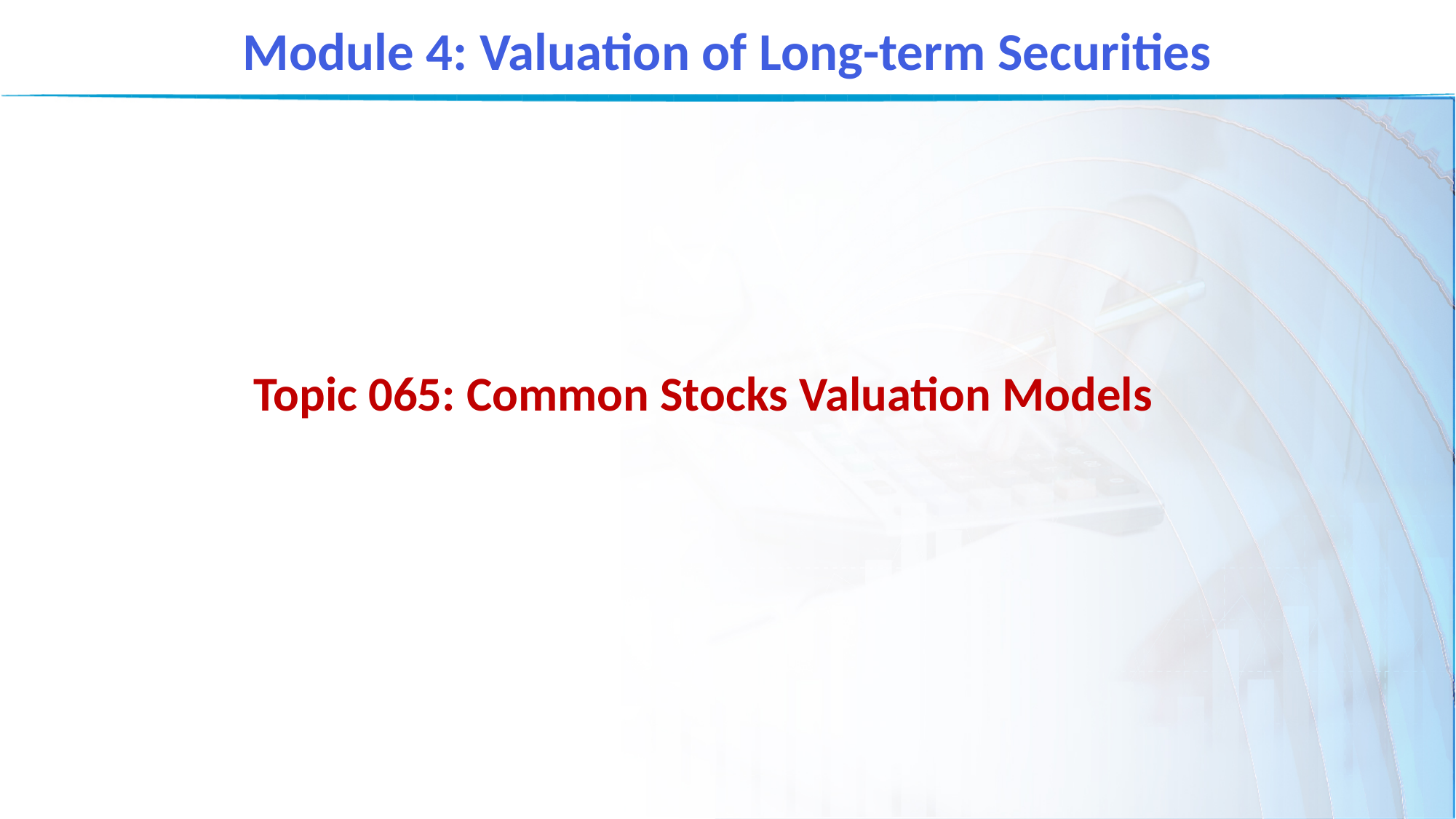

Module 4: Valuation of Long-term Securities
Topic 065: Common Stocks Valuation Models